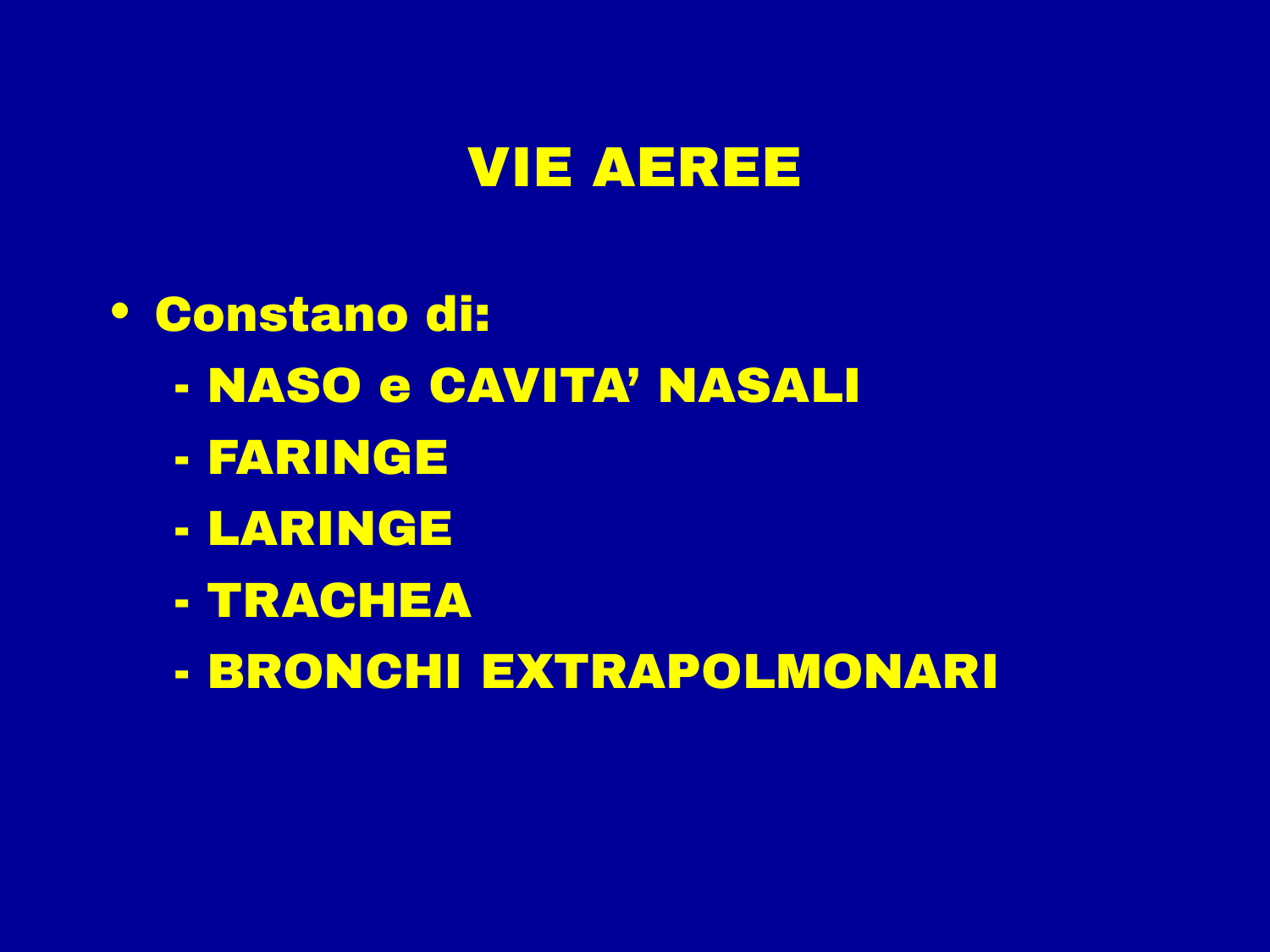

# VIE AEREE
Constano di:
    - NASO e CAVITA’ NASALI
    - FARINGE
    - LARINGE
    - TRACHEA
    - BRONCHI EXTRAPOLMONARI